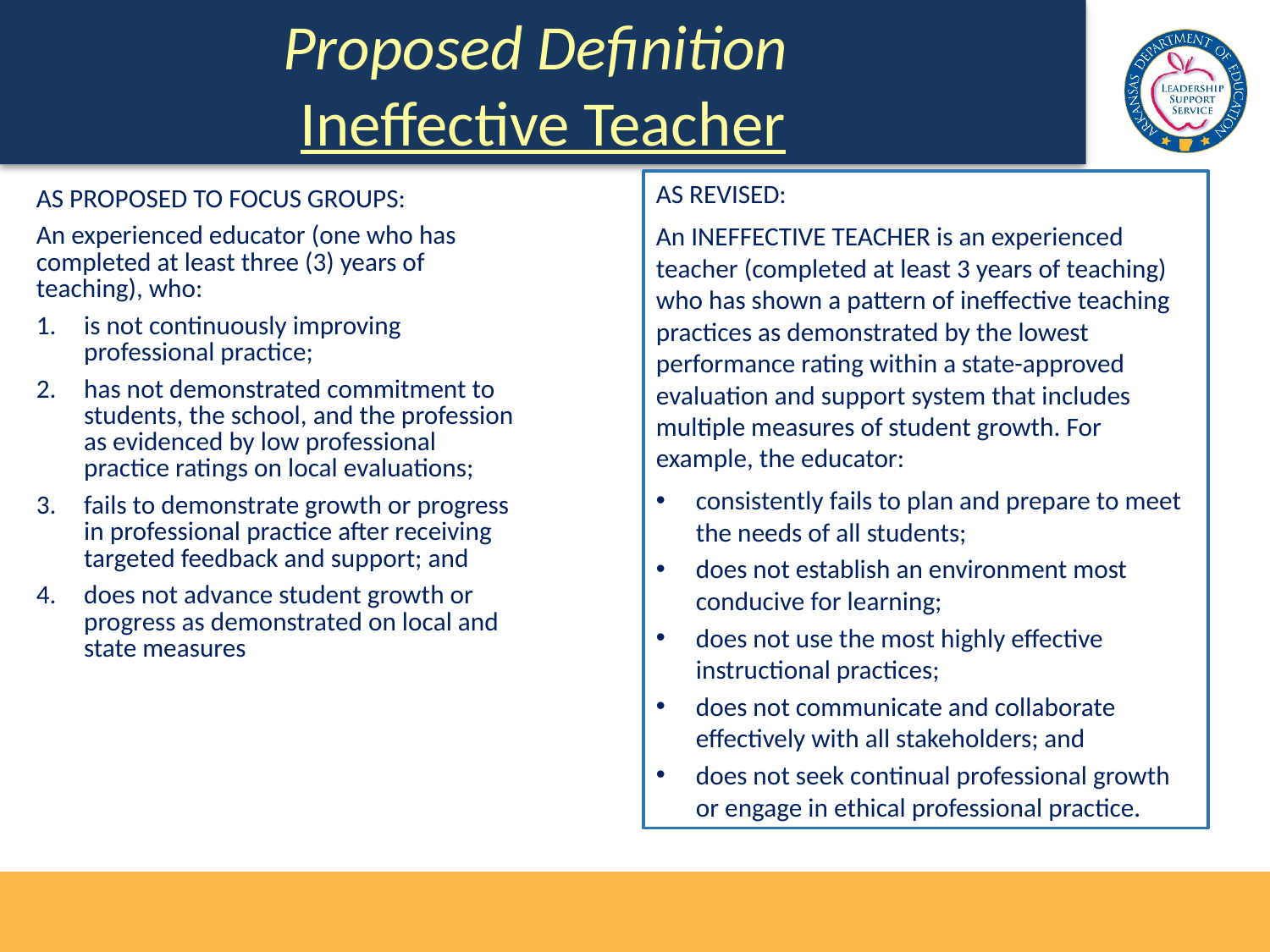

Proposed Definition
Ineffective Teacher
AS REVISED:
An INEFFECTIVE TEACHER is an experienced teacher (completed at least 3 years of teaching) who has shown a pattern of ineffective teaching practices as demonstrated by the lowest performance rating within a state-approved evaluation and support system that includes multiple measures of student growth. For example, the educator:
consistently fails to plan and prepare to meet the needs of all students;
does not establish an environment most conducive for learning;
does not use the most highly effective instructional practices;
does not communicate and collaborate effectively with all stakeholders; and
does not seek continual professional growth or engage in ethical professional practice.
| AS PROPOSED TO FOCUS GROUPS: An experienced educator (one who has completed at least three (3) years of teaching), who: is not continuously improving professional practice; has not demonstrated commitment to students, the school, and the profession as evidenced by low professional practice ratings on local evaluations; fails to demonstrate growth or progress in professional practice after receiving targeted feedback and support; and does not advance student growth or progress as demonstrated on local and state measures |
| --- |